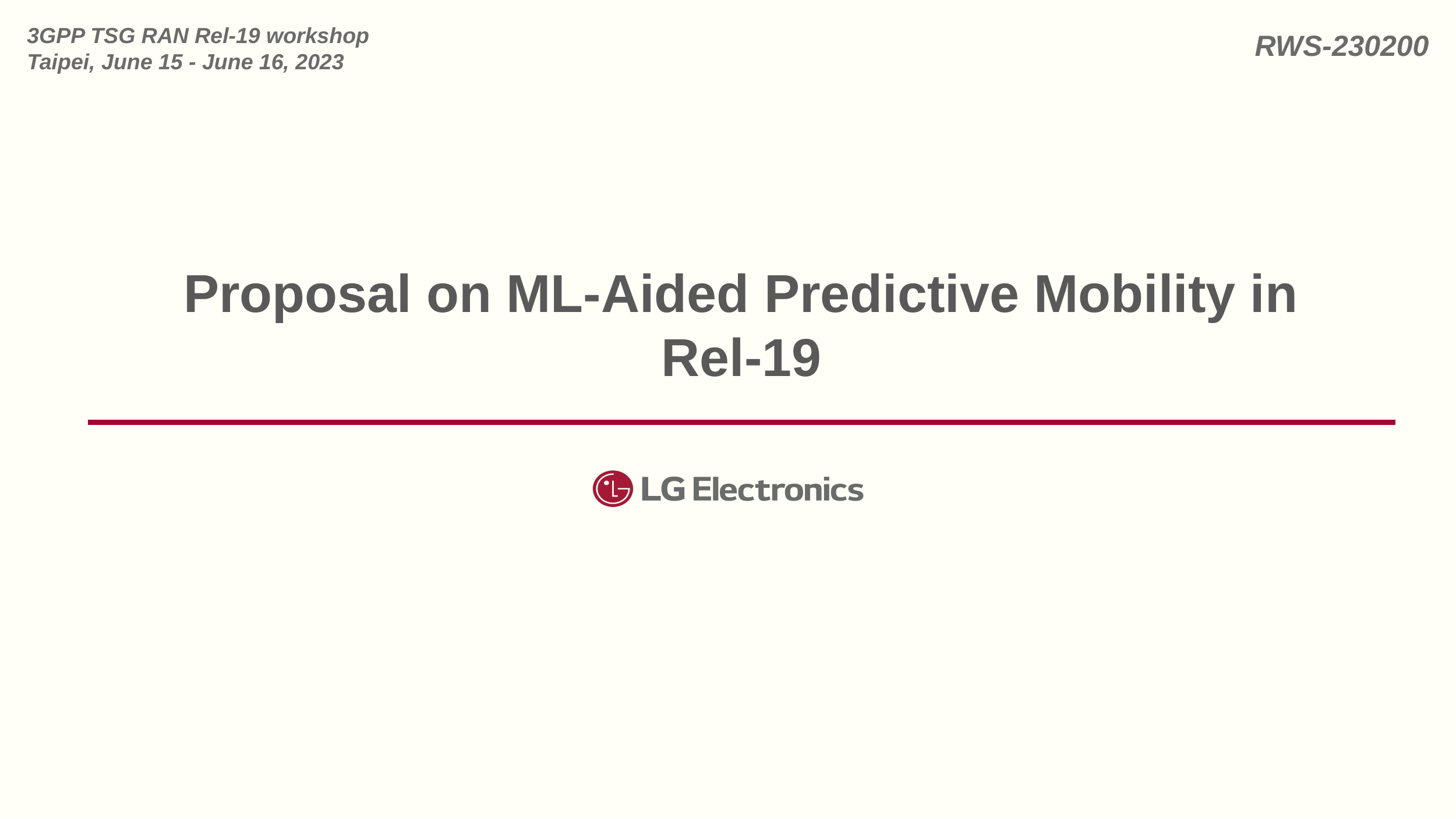

# Proposal on ML-Aided Predictive Mobility in Rel-19